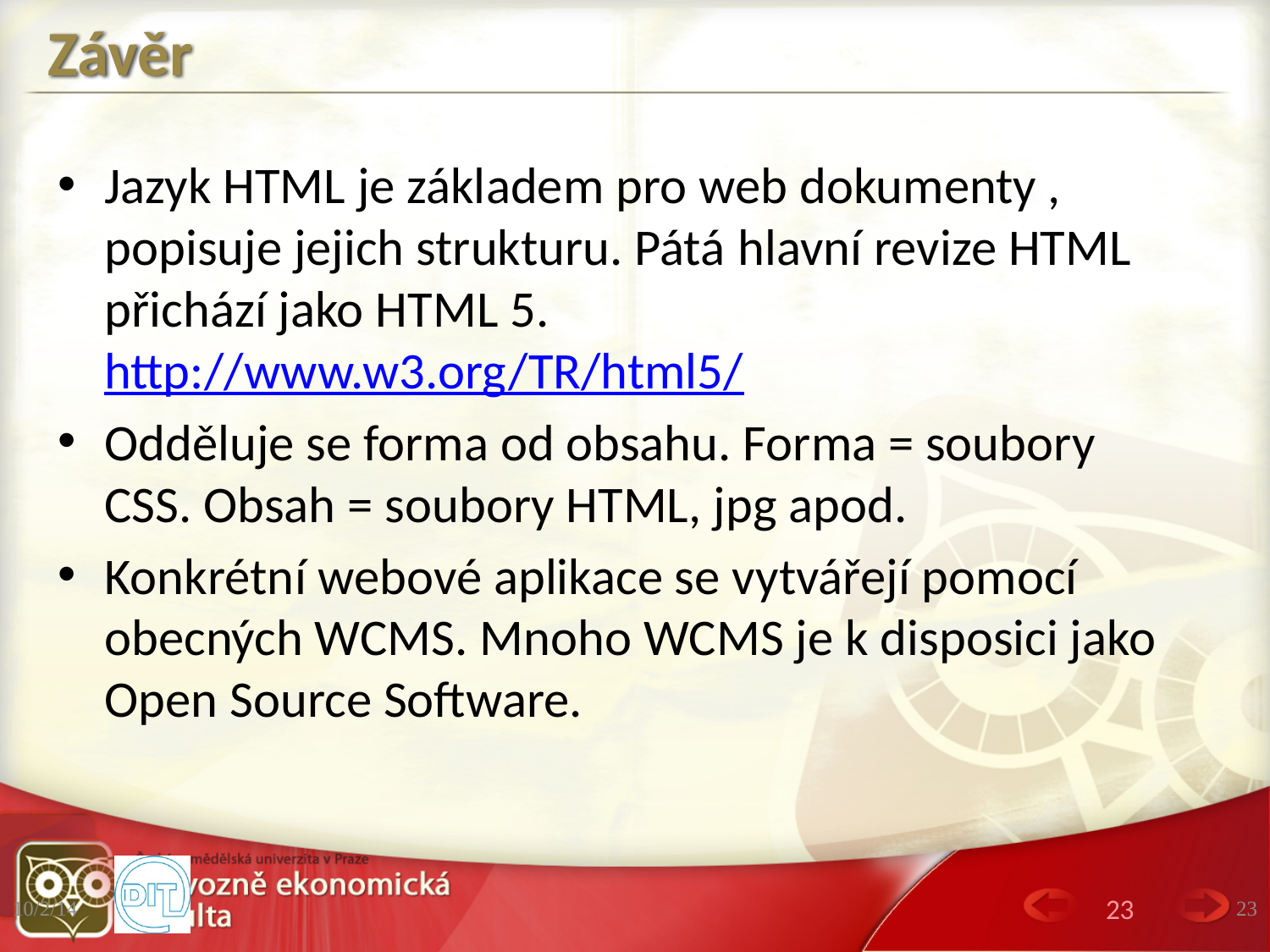

# Závěr
Jazyk HTML je základem pro web dokumenty , popisuje jejich strukturu. Pátá hlavní revize HTML přichází jako HTML 5. http://www.w3.org/TR/html5/
Odděluje se forma od obsahu. Forma = soubory CSS. Obsah = soubory HTML, jpg apod.
Konkrétní webové aplikace se vytvářejí pomocí obecných WCMS. Mnoho WCMS je k disposici jako Open Source Software.
10/2/14
23